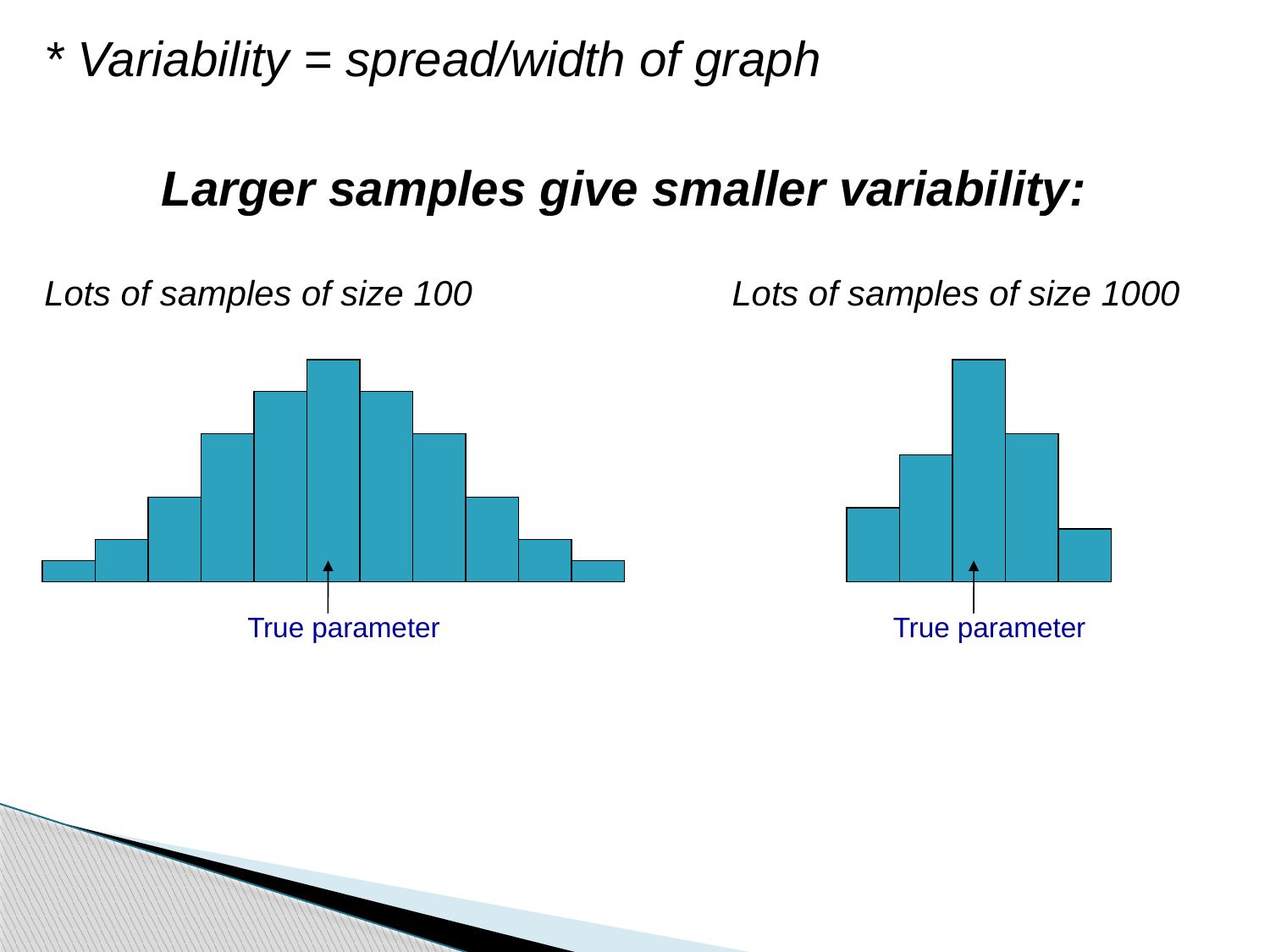

* Variability = spread/width of graph
Larger samples give smaller variability:
Lots of samples of size 100
Lots of samples of size 1000

True parameter
True parameter